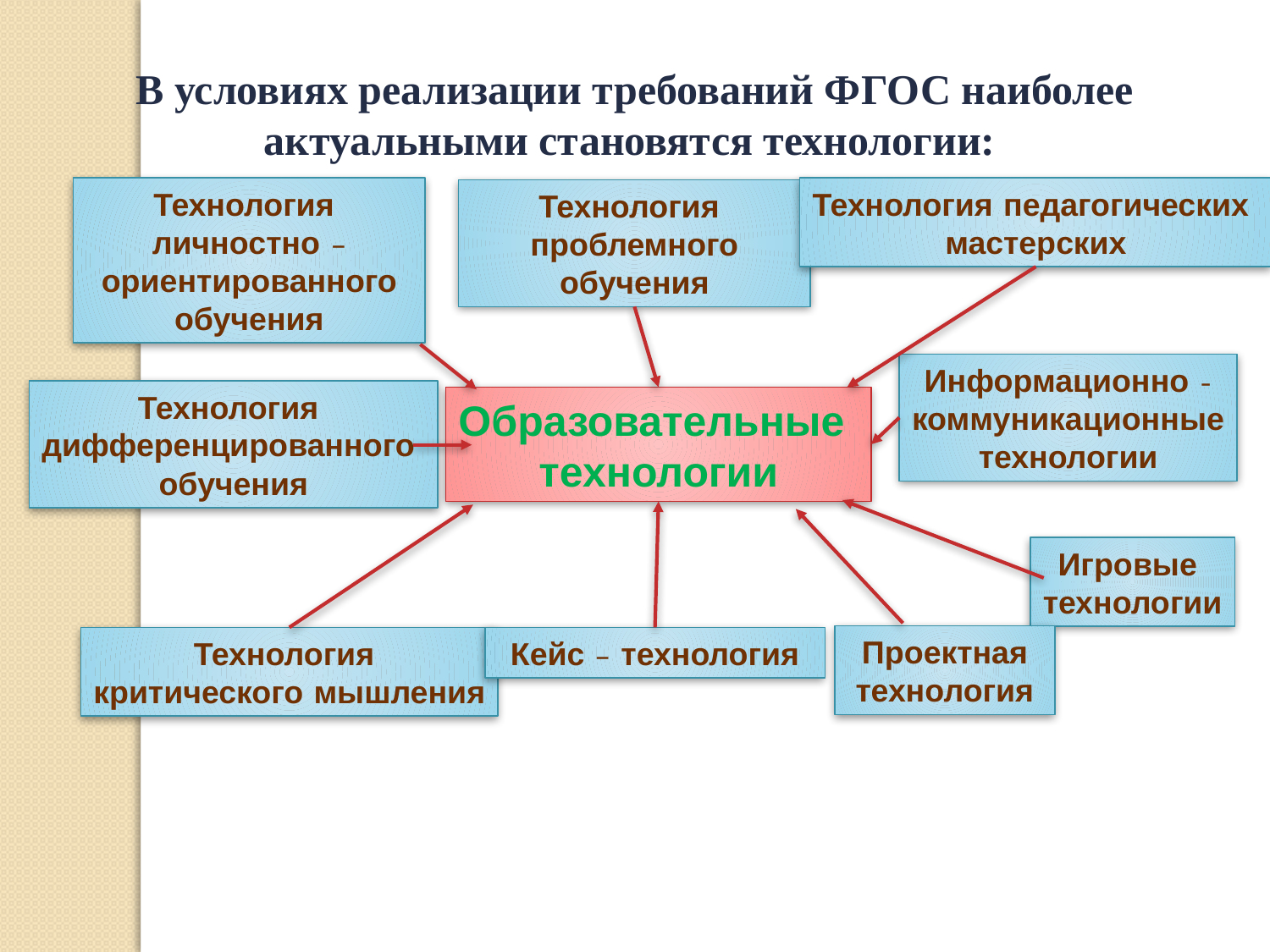

В условиях реализации требований ФГОС наиболее актуальными становятся технологии:
Технология
личностно – ориентированного обучения
Технология педагогических
мастерских
Технология
проблемного обучения
Информационно -
коммуникационные
технологии
Технология
дифференцированного
обучения
Образовательные
технологии
Игровые
технологии
Проектная
технология
Технология
критического мышления
Кейс – технология